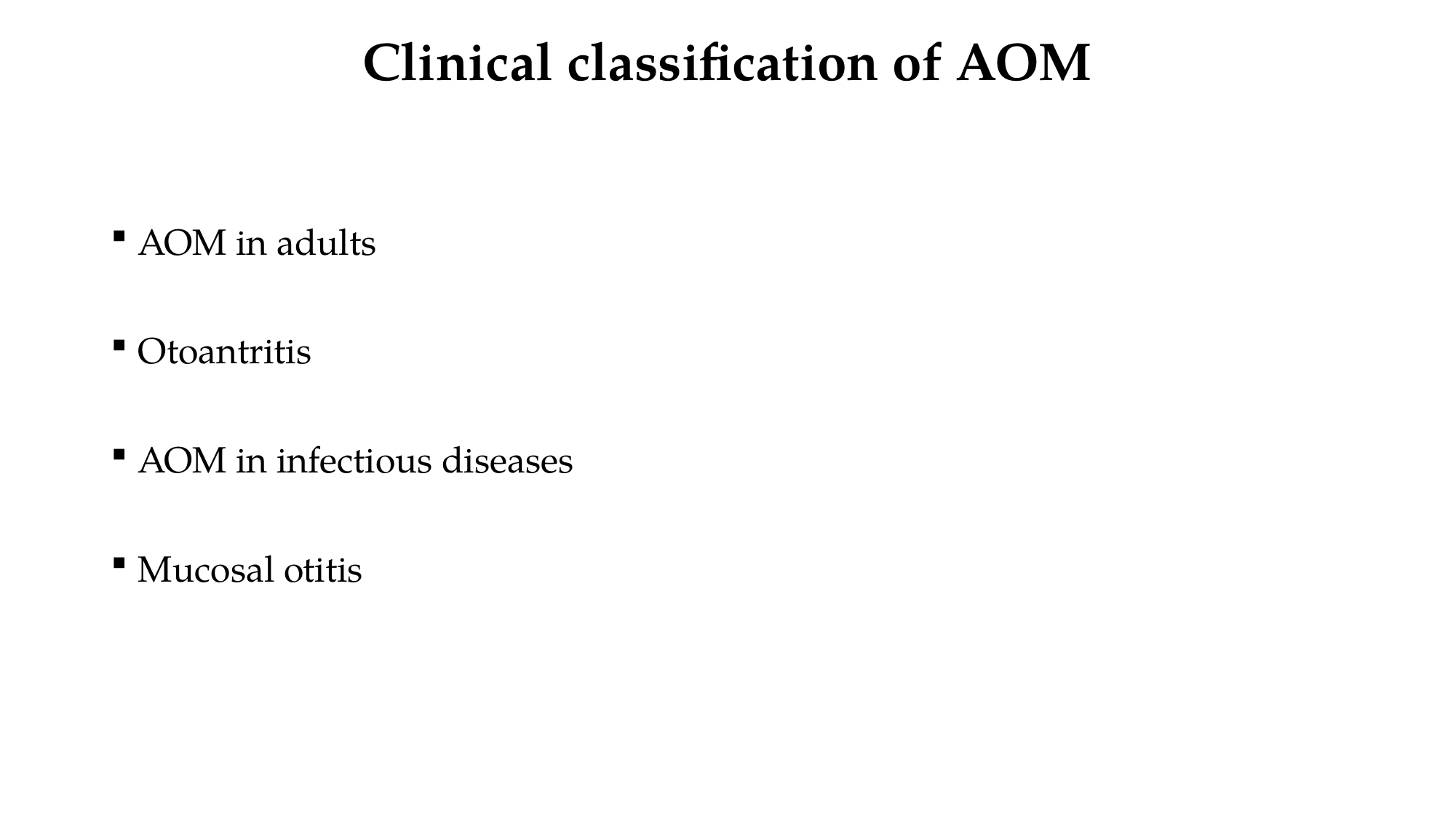

Clinical classification of AOM
AOM in adults

Otoantritis

AOM in infectious diseases

Mucosal otitis